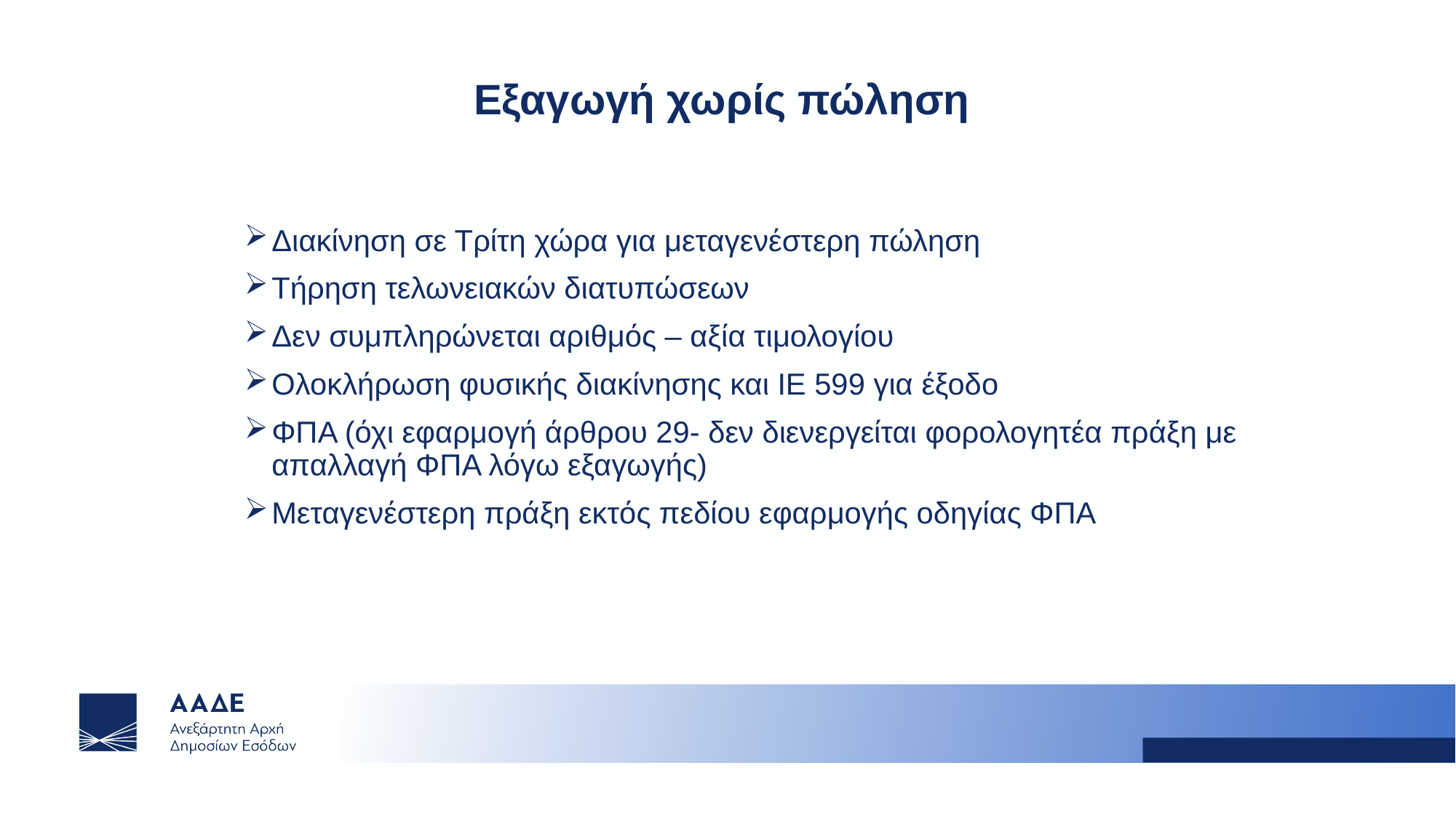

# Εξαγωγή χωρίς πώληση

Διακίνηση σε Τρίτη χώρα για μεταγενέστερη πώληση
Τήρηση τελωνειακών διατυπώσεων
Δεν συμπληρώνεται αριθμός – αξία τιμολογίου
Ολοκλήρωση φυσικής διακίνησης και ΙΕ 599 για έξοδο
ΦΠΑ (όχι εφαρμογή άρθρου 29- δεν διενεργείται φορολογητέα πράξη με απαλλαγή ΦΠΑ λόγω εξαγωγής)
Μεταγενέστερη πράξη εκτός πεδίου εφαρμογής οδηγίας ΦΠΑ